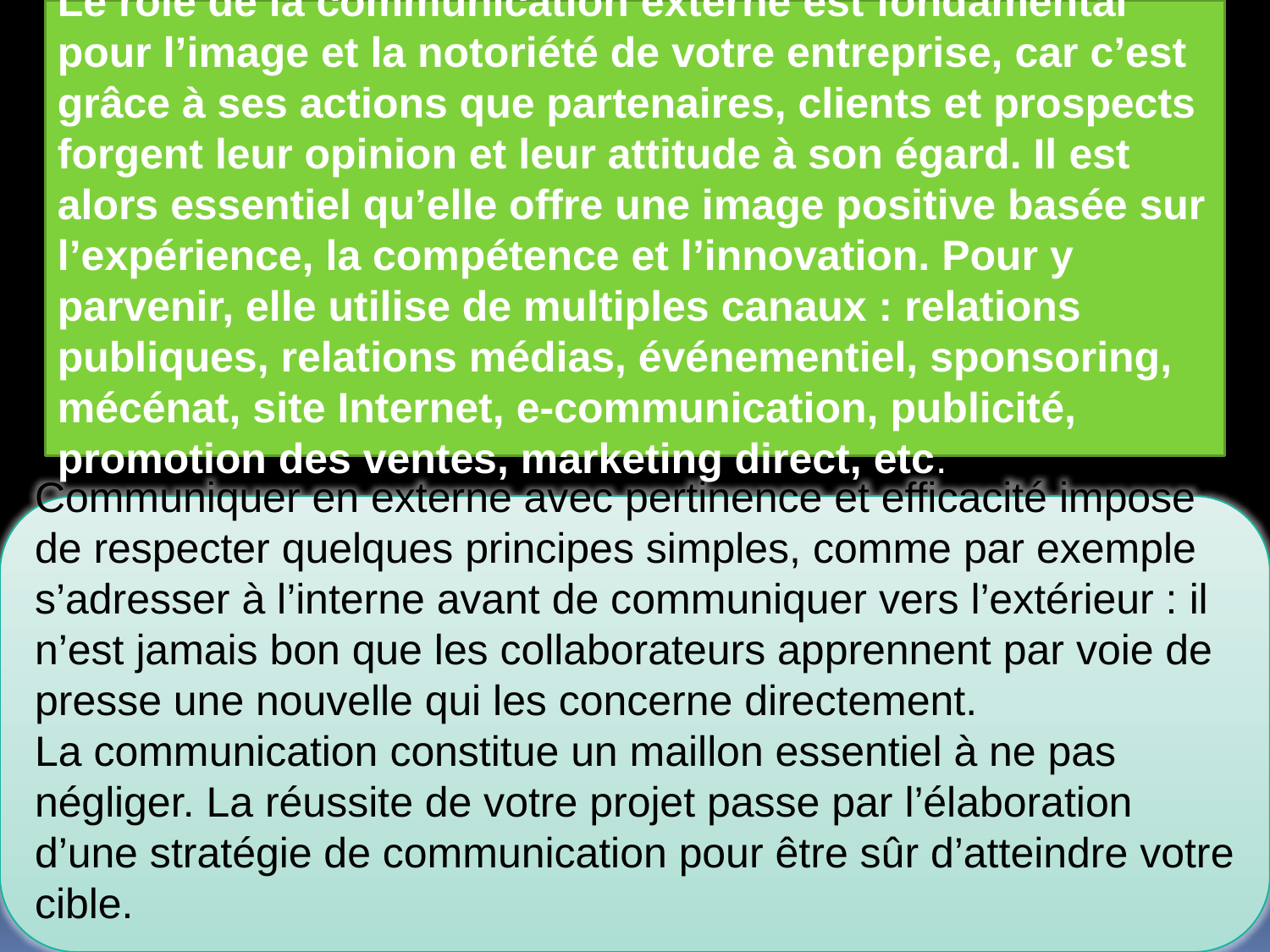

Le rôle de la communication externe est fondamental pour l’image et la notoriété de votre entreprise, car c’est grâce à ses actions que partenaires, clients et prospects forgent leur opinion et leur attitude à son égard. Il est alors essentiel qu’elle offre une image positive basée sur l’expérience, la compétence et l’innovation. Pour y parvenir, elle utilise de multiples canaux : relations publiques, relations médias, événementiel, sponsoring, mécénat, site Internet, e-communication, publicité, promotion des ventes, marketing direct, etc.
Communiquer en externe avec pertinence et efficacité impose de respecter quelques principes simples, comme par exemple s’adresser à l’interne avant de communiquer vers l’extérieur : il n’est jamais bon que les collaborateurs apprennent par voie de presse une nouvelle qui les concerne directement.
La communication constitue un maillon essentiel à ne pas négliger. La réussite de votre projet passe par l’élaboration d’une stratégie de communication pour être sûr d’atteindre votre cible.